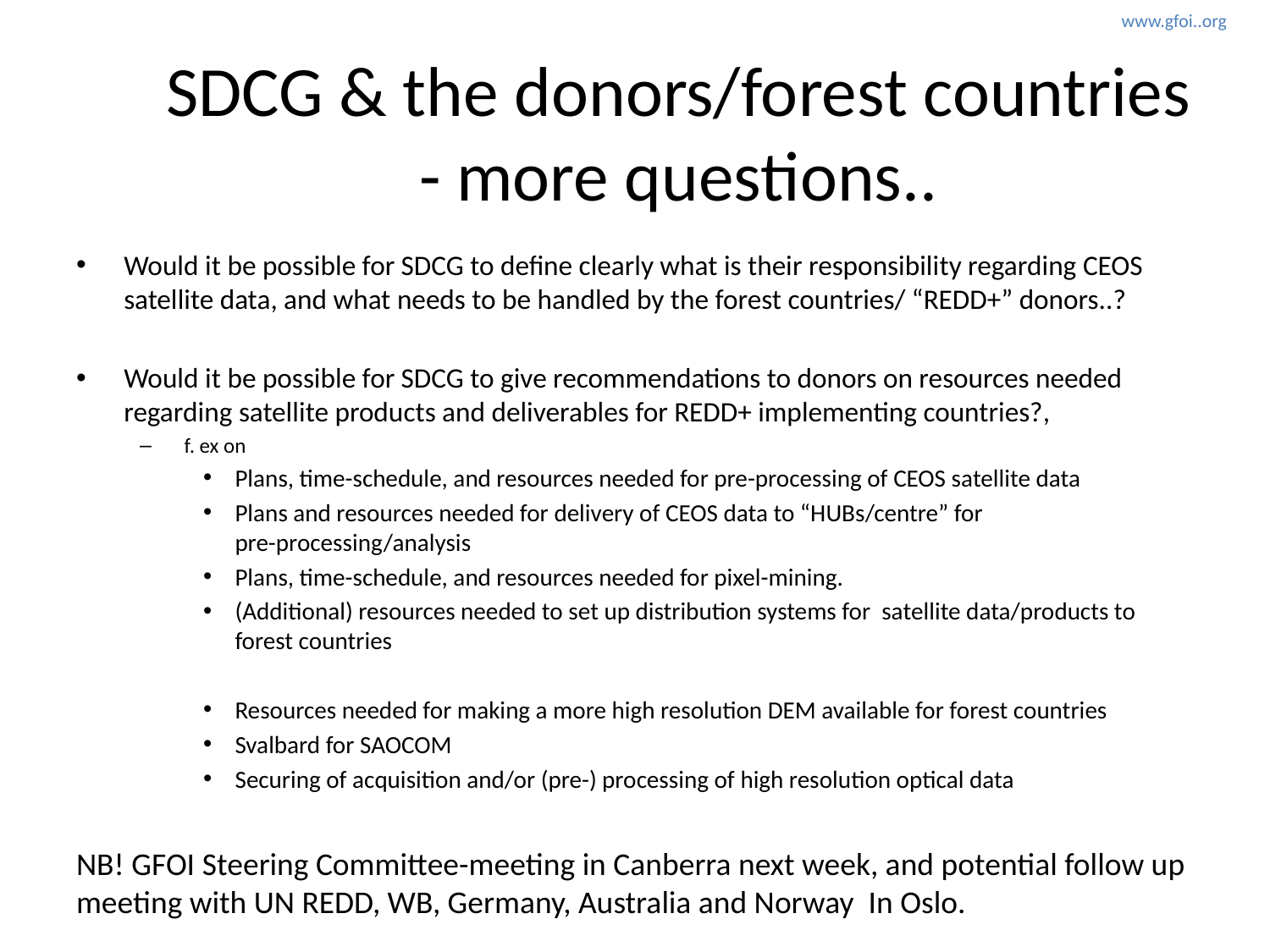

# SDCG & the donors/forest countries - more questions..

Would it be possible for SDCG to define clearly what is their responsibility regarding CEOS satellite data, and what needs to be handled by the forest countries/ “REDD+” donors..?

Would it be possible for SDCG to give recommendations to donors on resources needed regarding satellite products and deliverables for REDD+ implementing countries?,
 f. ex on
Plans, time-schedule, and resources needed for pre-processing of CEOS satellite data
Plans and resources needed for delivery of CEOS data to “HUBs/centre” for pre-processing/analysis
Plans, time-schedule, and resources needed for pixel-mining.
(Additional) resources needed to set up distribution systems for  satellite data/products to forest countries

Resources needed for making a more high resolution DEM available for forest countries
Svalbard for SAOCOM
Securing of acquisition and/or (pre-) processing of high resolution optical data

NB! GFOI Steering Committee-meeting in Canberra next week, and potential follow up meeting with UN REDD, WB, Germany, Australia and Norway  In Oslo.